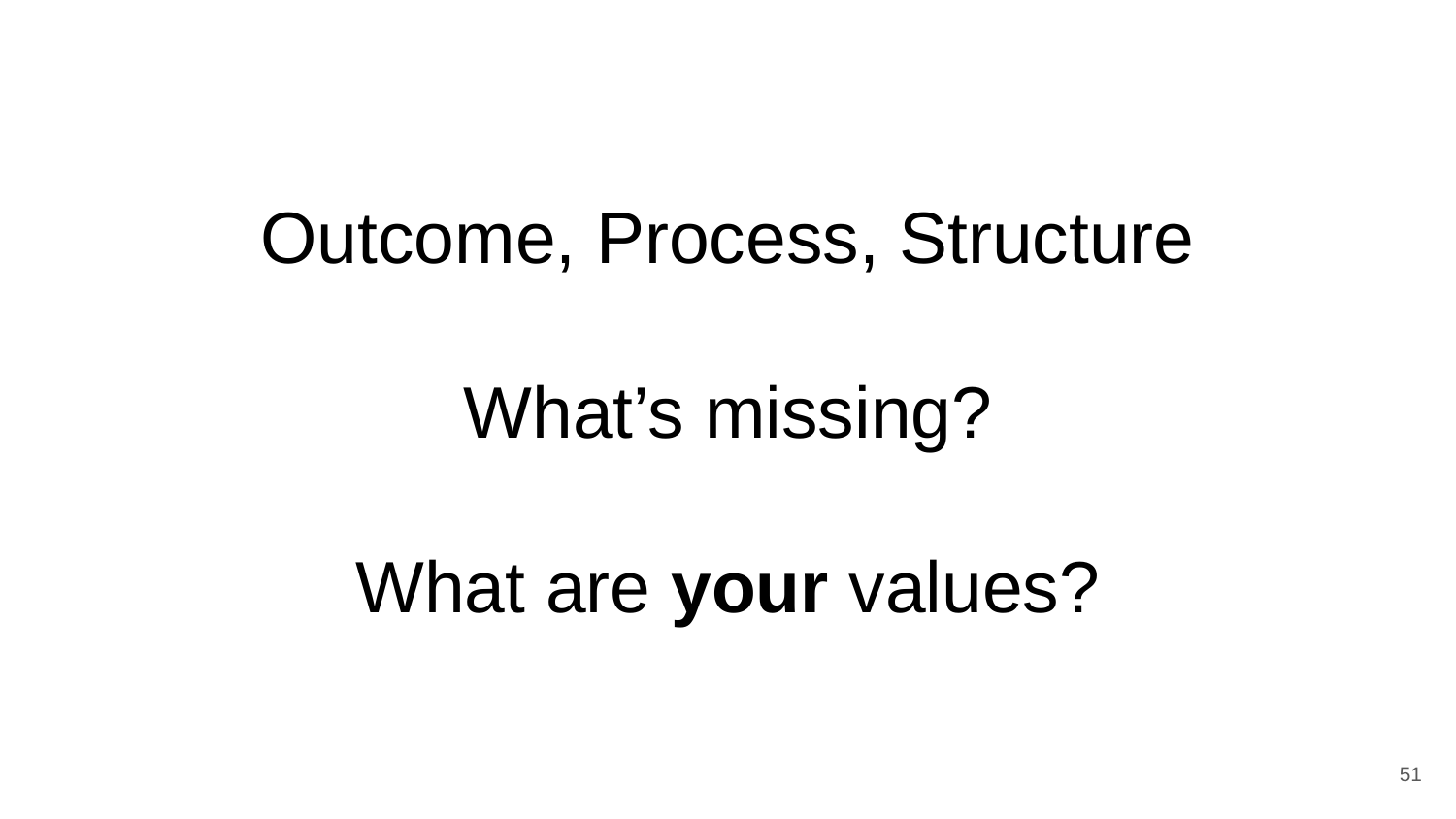

# Outcome, Process, Structure

What’s missing?

What are your values?
51